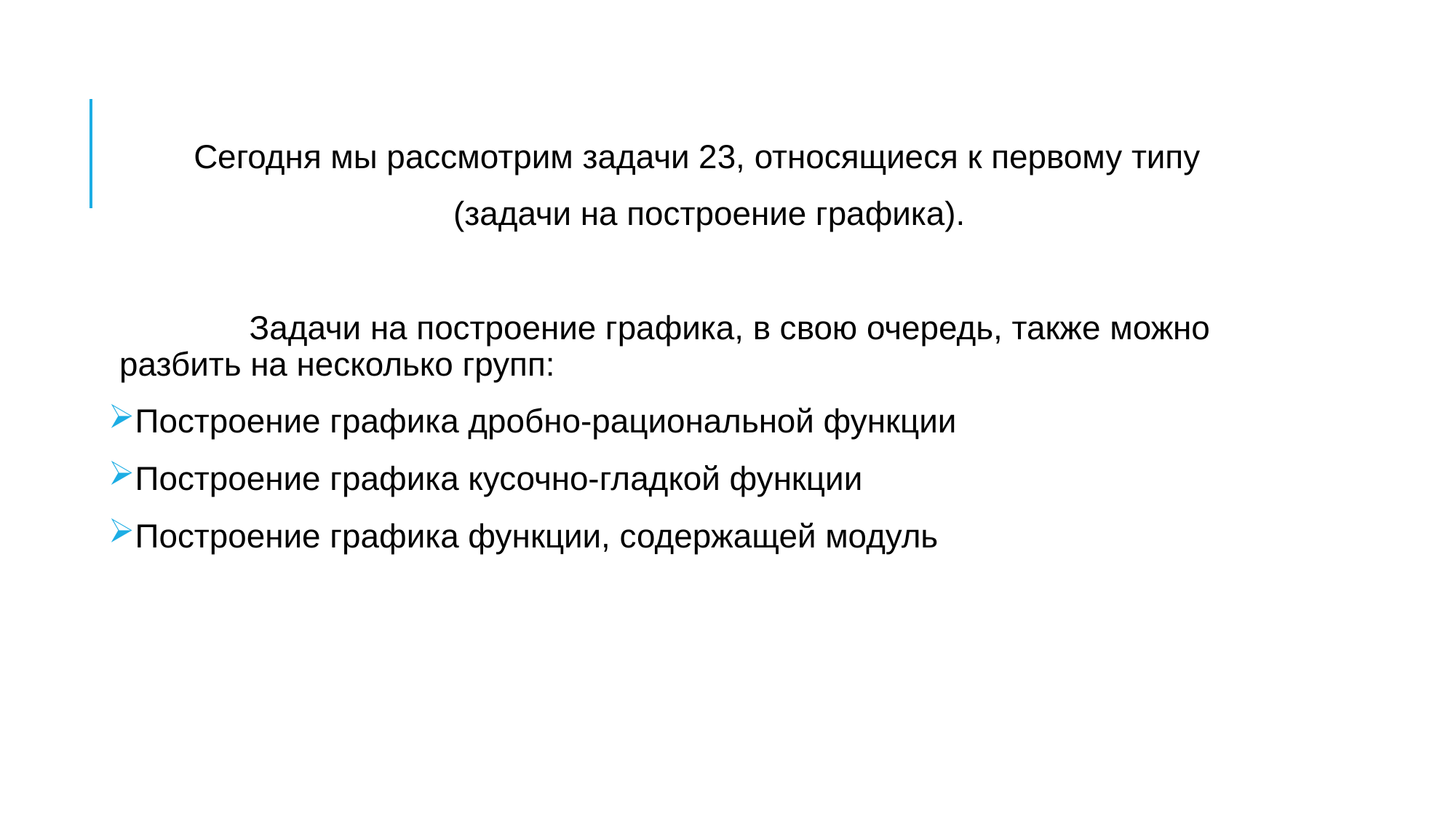

Сегодня мы рассмотрим задачи 23, относящиеся к первому типу
                                    (задачи на построение графика).

              Задачи на построение графика, в свою очередь, также можно разбить на несколько групп:
Построение графика дробно-рациональной функции
Построение графика кусочно-гладкой функции
Построение графика функции, содержащей модуль